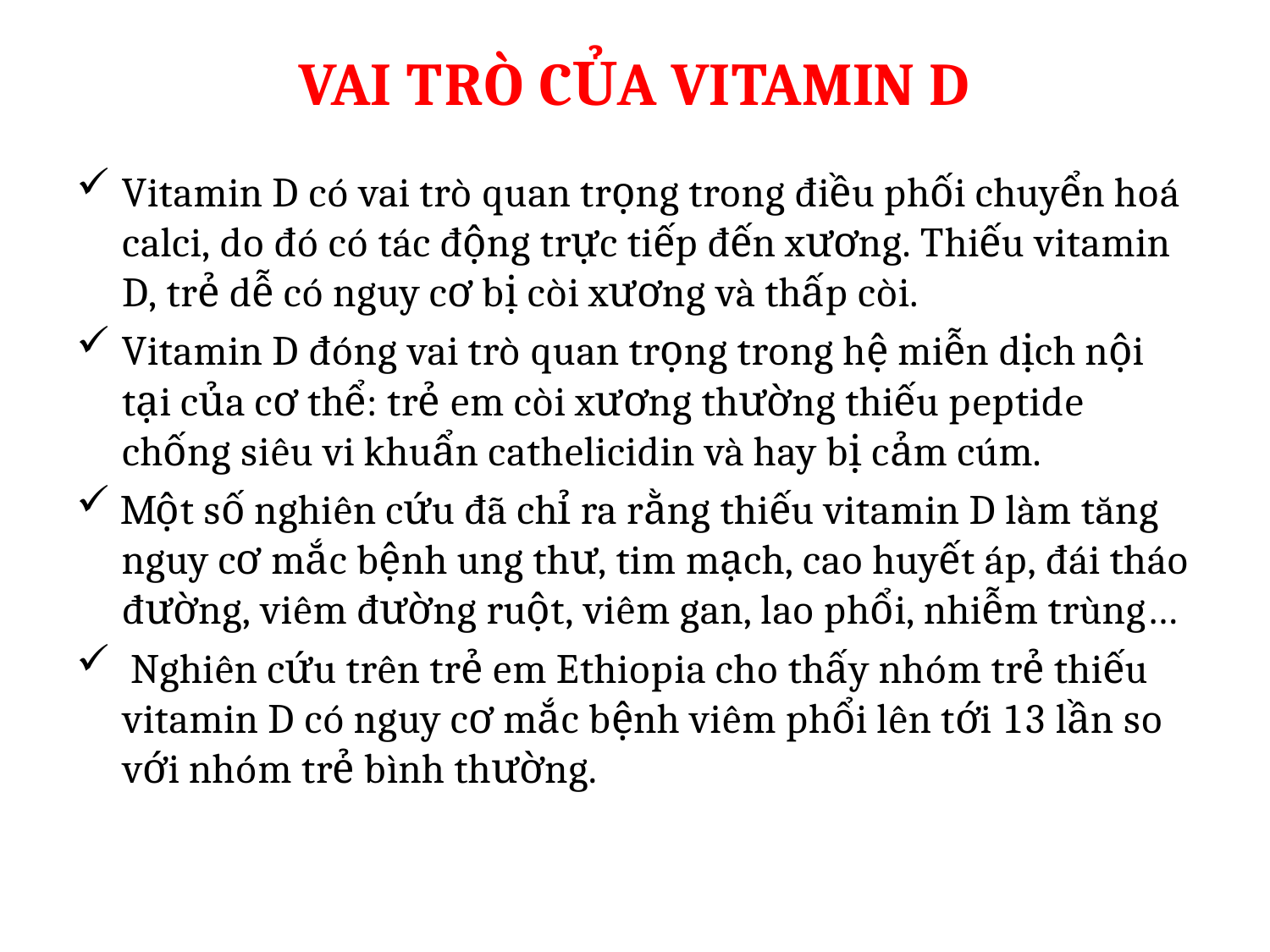

# VAI TRÒ CỦA VITAMIN D
Vitamin D có vai trò quan trọng trong điều phối chuyển hoá calci, do đó có tác động trực tiếp đến xương. Thiếu vitamin D, trẻ dễ có nguy cơ bị còi xương và thấp còi.
Vitamin D đóng vai trò quan trọng trong hệ miễn dịch nội tại của cơ thể: trẻ em còi xương thường thiếu peptide chống siêu vi khuẩn cathelicidin và hay bị cảm cúm.
Một số nghiên cứu đã chỉ ra rằng thiếu vitamin D làm tăng nguy cơ mắc bệnh ung thư, tim mạch, cao huyết áp, đái tháo đường, viêm đường ruột, viêm gan, lao phổi, nhiễm trùng…
 Nghiên cứu trên trẻ em Ethiopia cho thấy nhóm trẻ thiếu vitamin D có nguy cơ mắc bệnh viêm phổi lên tới 13 lần so với nhóm trẻ bình thường.